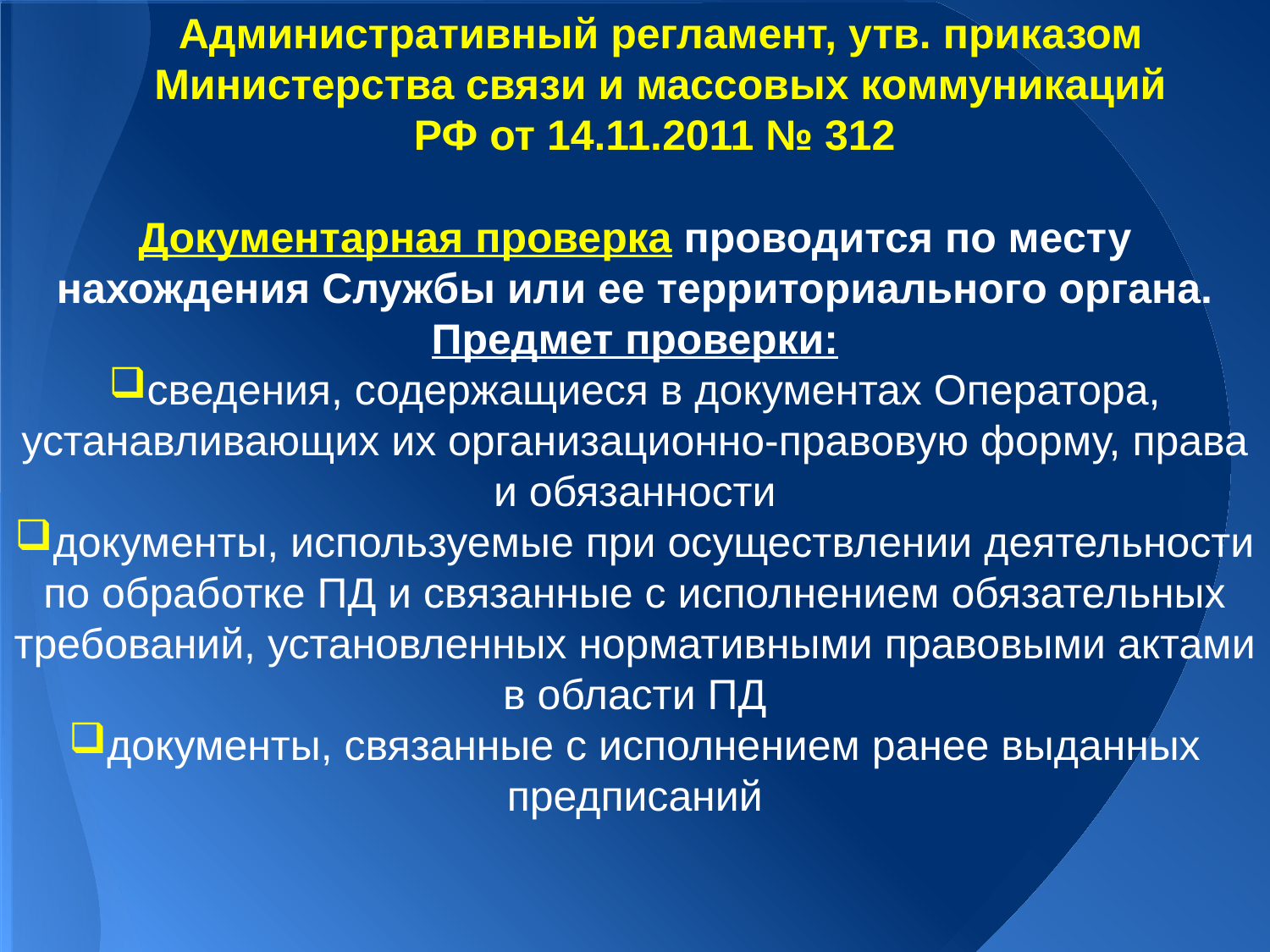

Административный регламент, утв. приказом Министерства связи и массовых коммуникаций РФ от 14.11.2011 № 312
Документарная проверка проводится по месту нахождения Службы или ее территориального органа.
Предмет проверки:
сведения, содержащиеся в документах Оператора, устанавливающих их организационно-правовую форму, права и обязанности
документы, используемые при осуществлении деятельности по обработке ПД и связанные с исполнением обязательных требований, установленных нормативными правовыми актами в области ПД
документы, связанные с исполнением ранее выданных предписаний